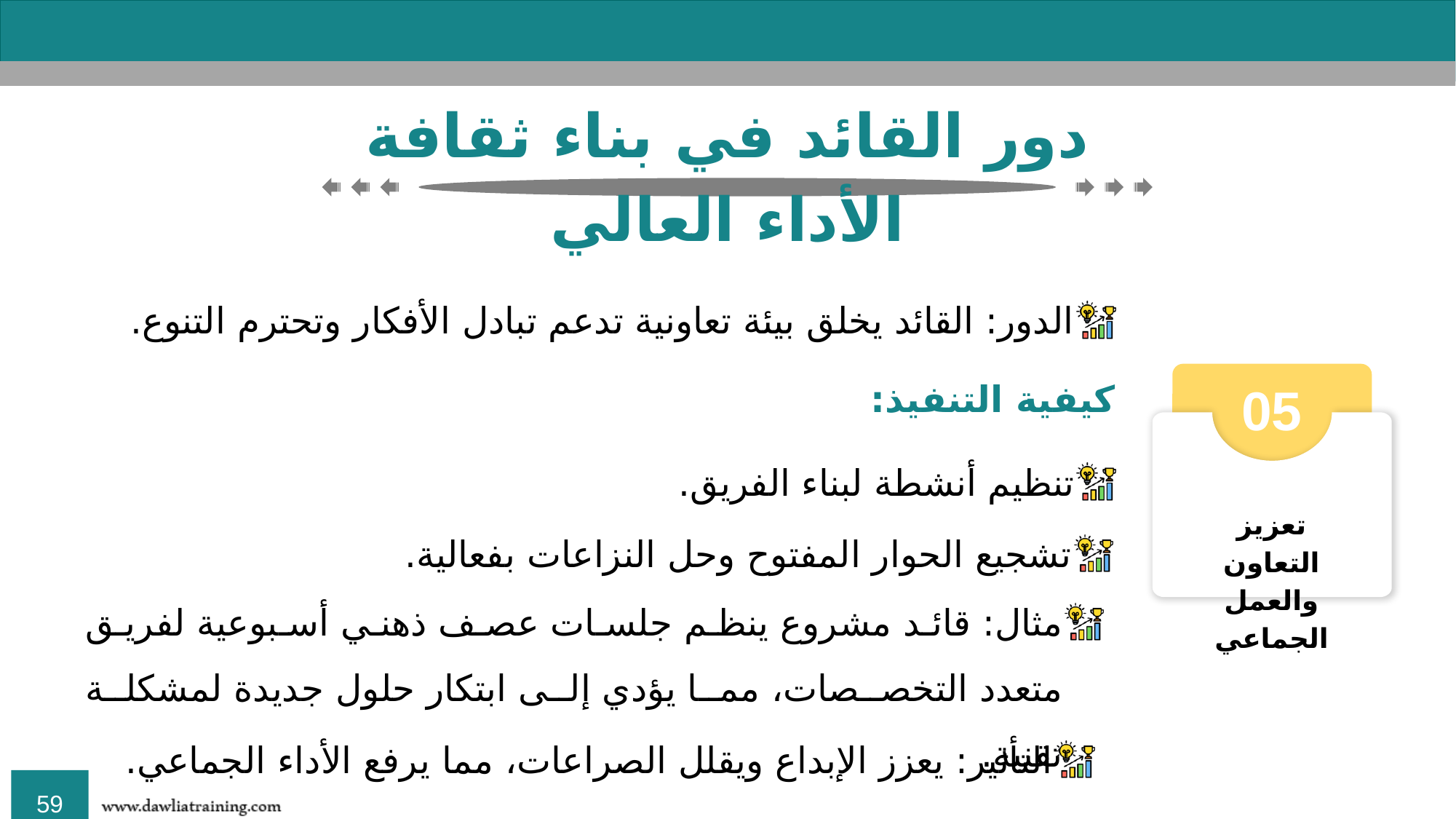

دور القائد في بناء ثقافة الأداء العالي

الدور: القائد يخلق بيئة تعاونية تدعم تبادل الأفكار وتحترم التنوع.
كيفية التنفيذ:

05

تعزيز التعاون والعمل الجماعي
تنظيم أنشطة لبناء الفريق.
تشجيع الحوار المفتوح وحل النزاعات بفعالية.
مثال: قائد مشروع ينظم جلسات عصف ذهني أسبوعية لفريق متعدد التخصصات، مما يؤدي إلى ابتكار حلول جديدة لمشكلة تقنية.
التأثير: يعزز الإبداع ويقلل الصراعات، مما يرفع الأداء الجماعي.